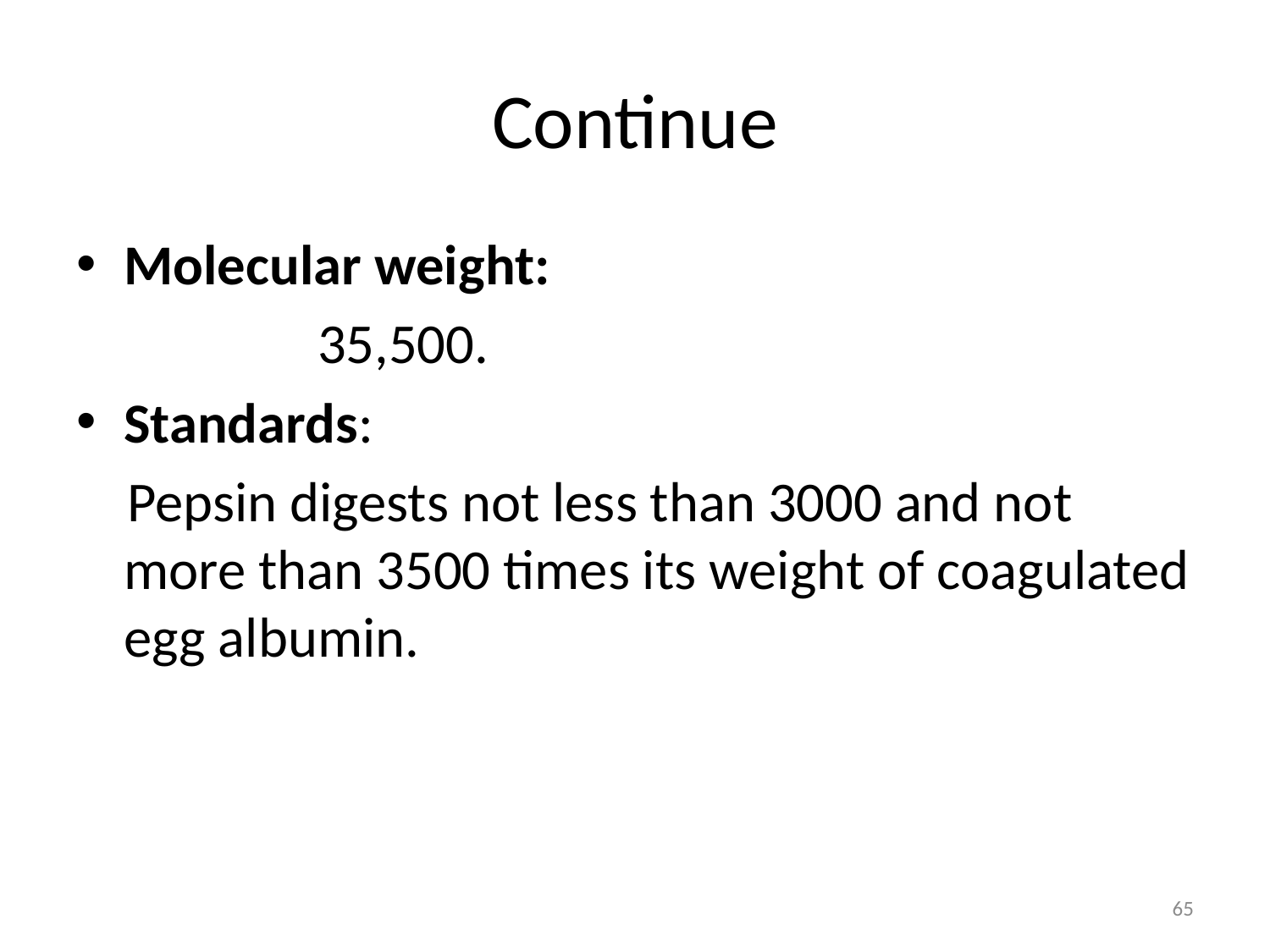

# Continue
Molecular weight:
                   35,500.
Standards:
    Pepsin digests not less than 3000 and not more than 3500 times its weight of coagulated egg albumin.

65